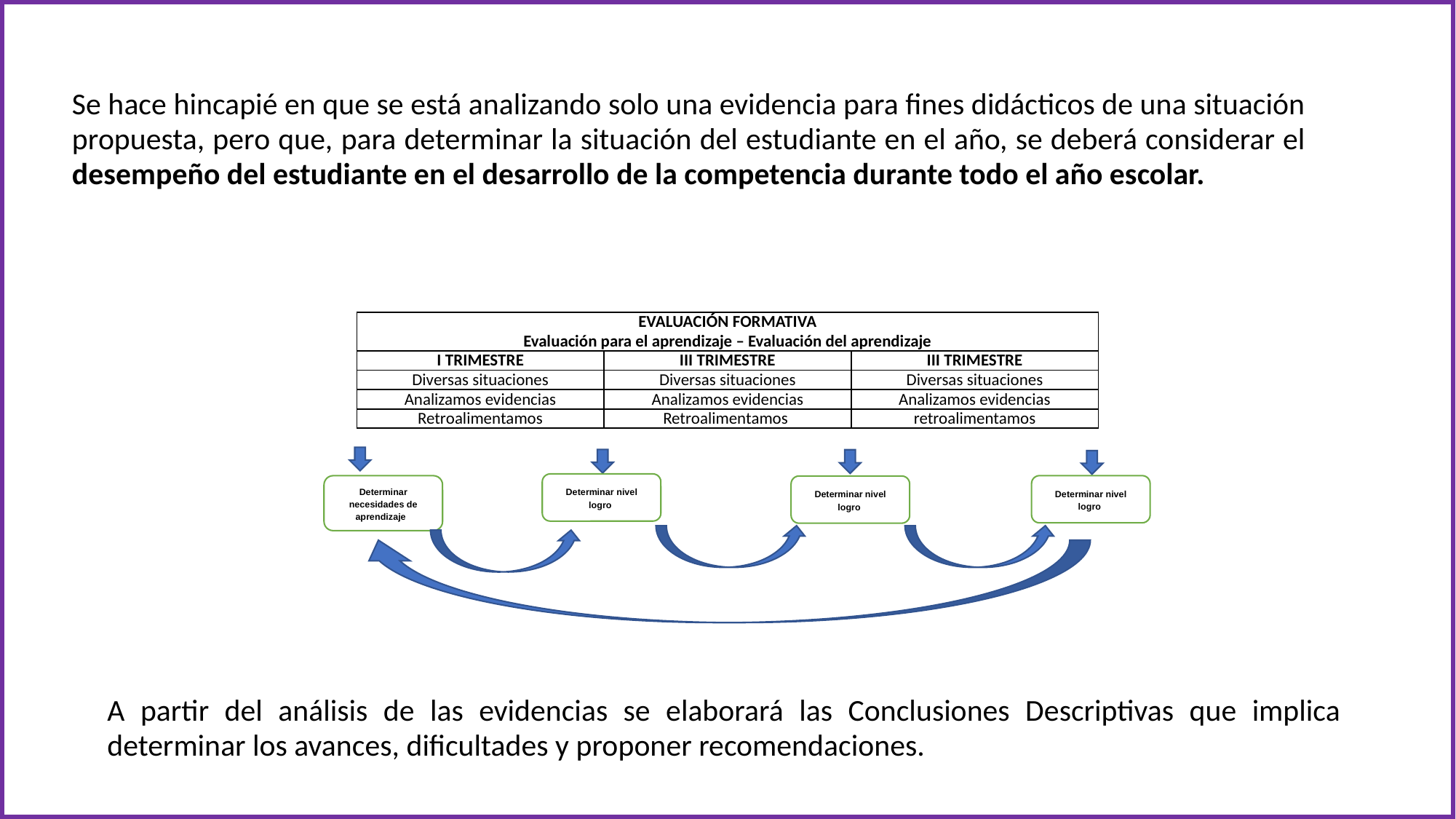

| Se hace hincapié en que se está analizando solo una evidencia para fines didácticos de una situación propuesta, pero que, para determinar la situación del estudiante en el año, se deberá considerar el desempeño del estudiante en el desarrollo de la competencia durante todo el año escolar. |
| --- |
| EVALUACIÓN FORMATIVA Evaluación para el aprendizaje – Evaluación del aprendizaje |  |  |
| --- | --- | --- |
| I TRIMESTRE | III TRIMESTRE | III TRIMESTRE |
| Diversas situaciones | Diversas situaciones | Diversas situaciones |
| Analizamos evidencias | Analizamos evidencias | Analizamos evidencias |
| Retroalimentamos | Retroalimentamos | retroalimentamos |

Determinar nivel logro
Determinar necesidades de aprendizaje
Determinar nivel logro
Determinar nivel logro

| A partir del análisis de las evidencias se elaborará las Conclusiones Descriptivas que implica determinar los avances, dificultades y proponer recomendaciones. |
| --- |